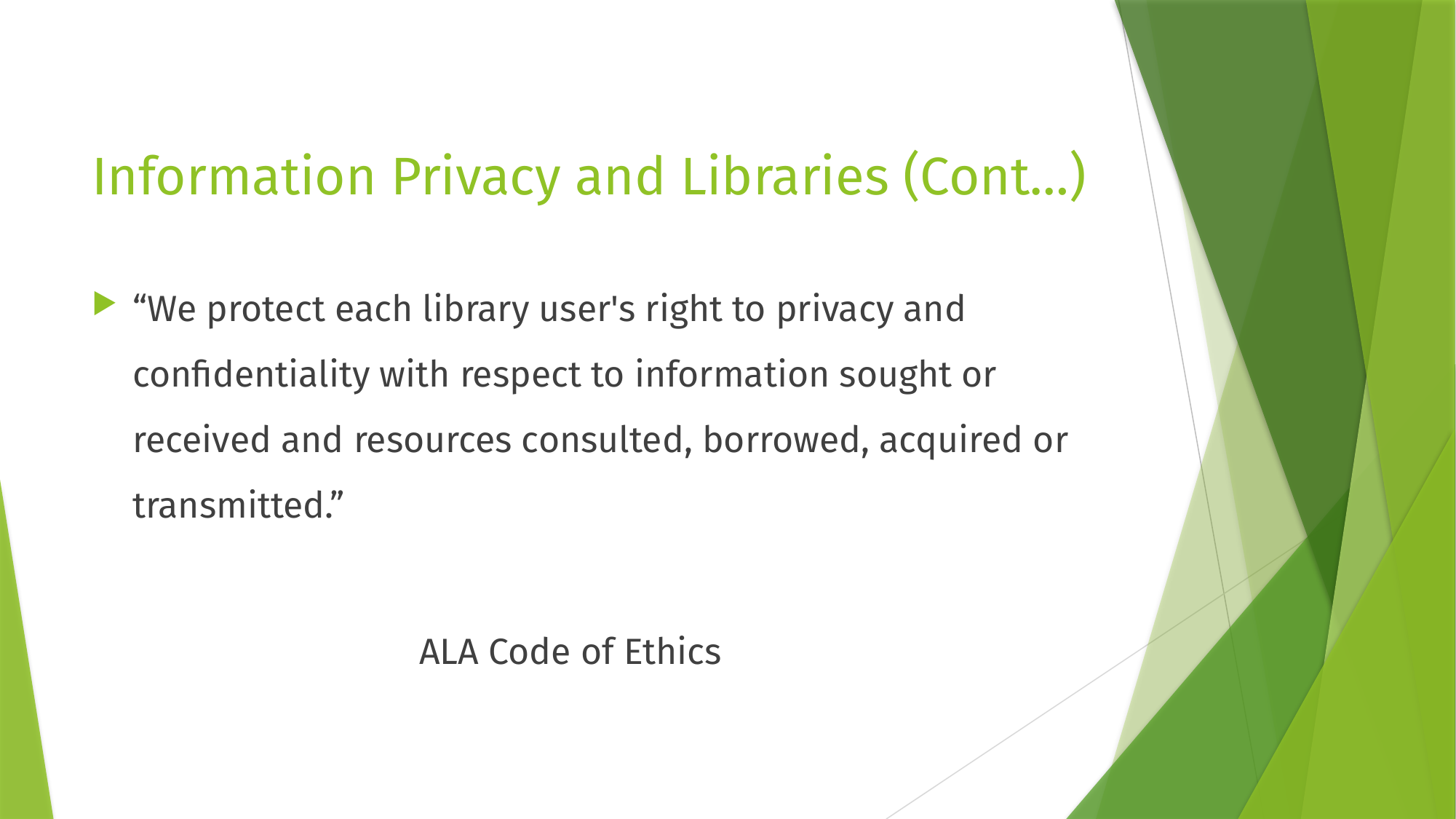

# Information Privacy and Libraries (Cont…)
“We protect each library user's right to privacy and confidentiality with respect to information sought or received and resources consulted, borrowed, acquired or transmitted.”
												ALA Code of Ethics